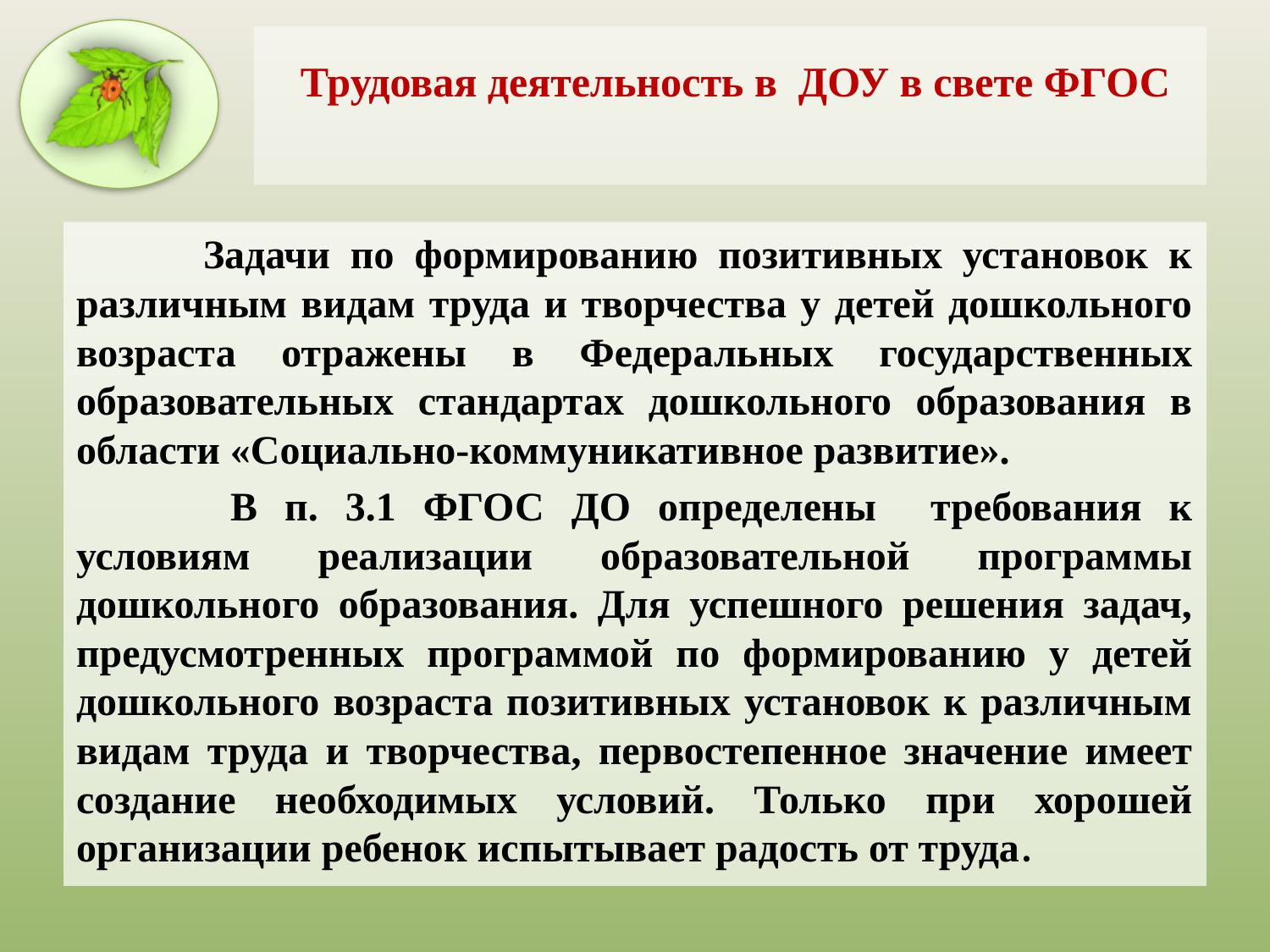

# Трудовая деятельность в  ДОУ в свете ФГОС
	Задачи по формированию позитивных установок к различным видам труда и творчества у детей дошкольного возраста отражены в Федеральных государственных образовательных стандартах дошкольного образования в области «Социально-коммуникативное развитие».
	 В п. 3.1 ФГОС ДО определены  требования к условиям реализации образовательной программы дошкольного образования. Для успешного решения задач, предусмотренных программой по формированию у детей дошкольного возраста позитивных установок к различным видам труда и творчества, первостепенное значение имеет создание необходимых условий. Только при хорошей организации ребенок испытывает радость от труда.